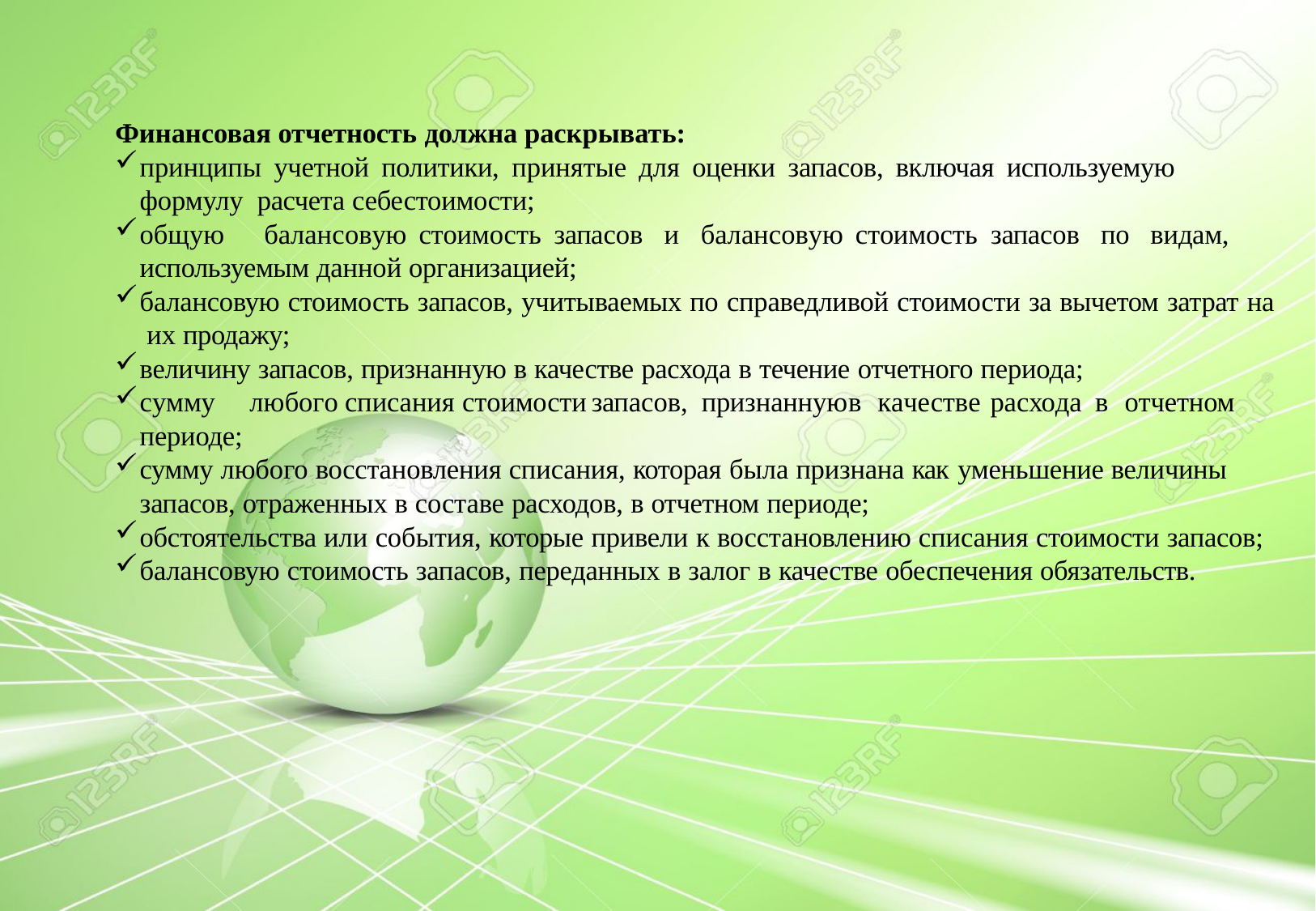

Финансовая отчетность должна раскрывать:
принципы учетной политики, принятые для оценки запасов, включая используемую формулу  расчета себестоимости;
общую	балансовую	стоимость	запасов	и	балансовую	стоимость	запасов	по	видам, используемым данной организацией;
балансовую стоимость запасов, учитываемых по справедливой стоимости за вычетом затрат на  их продажу;
величину запасов, признанную в качестве расхода в течение отчетного периода;
сумму	любого	списания	стоимости	запасов,	признанную	в	качестве	расхода	в	отчетном  периоде;
сумму любого восстановления списания, которая была признана как уменьшение величины  запасов, отраженных в составе расходов, в отчетном периоде;
обстоятельства или события, которые привели к восстановлению списания стоимости запасов;
балансовую стоимость запасов, переданных в залог в качестве обеспечения обязательств.